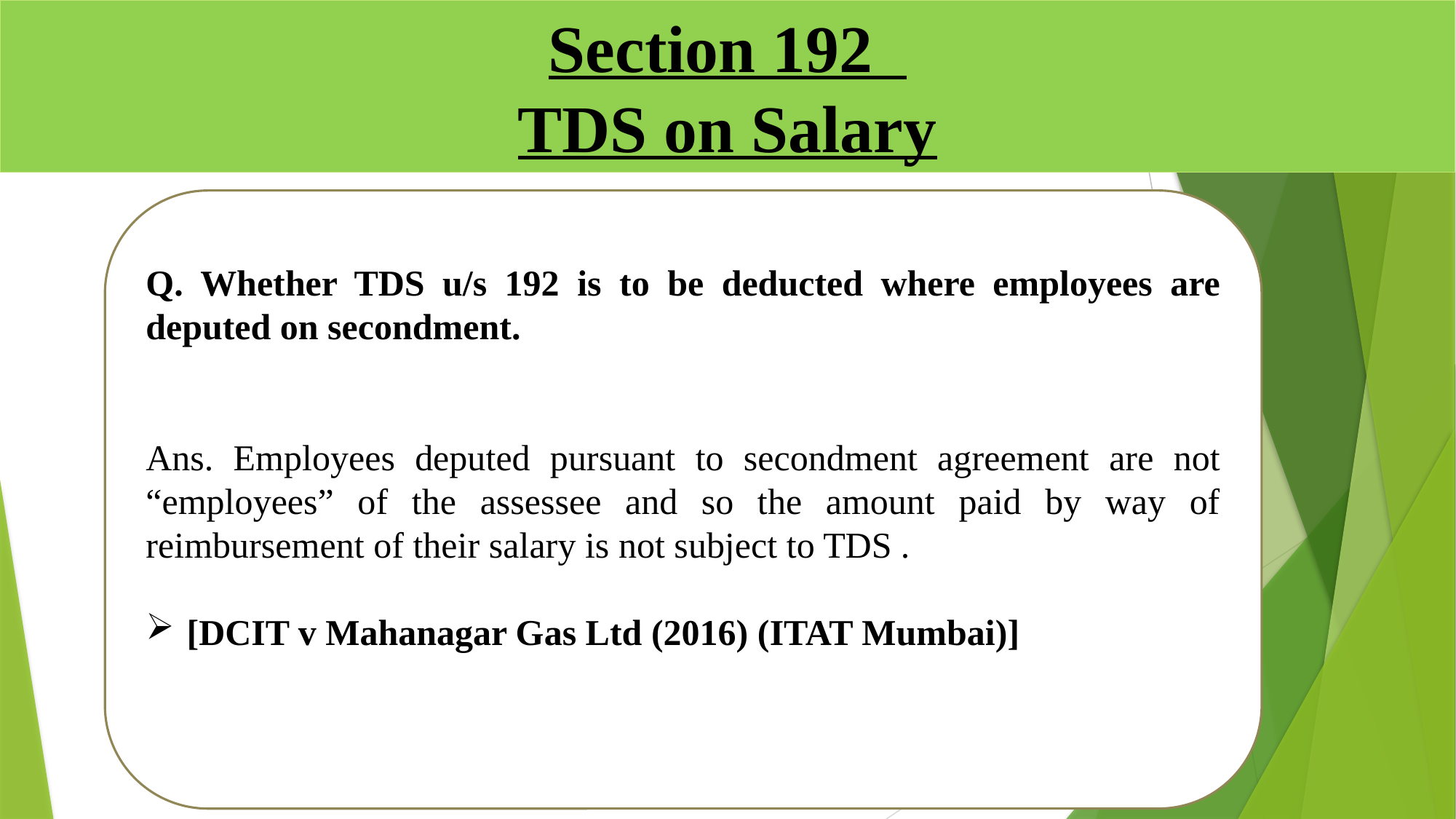

# Section 192 TDS on Salary
Q. Whether TDS u/s 192 is to be deducted where employees are deputed on secondment.

Ans. Employees deputed pursuant to secondment agreement are not “employees” of the assessee and so the amount paid by way of reimbursement of their salary is not subject to TDS .

[DCIT v Mahanagar Gas Ltd (2016) (ITAT Mumbai)]